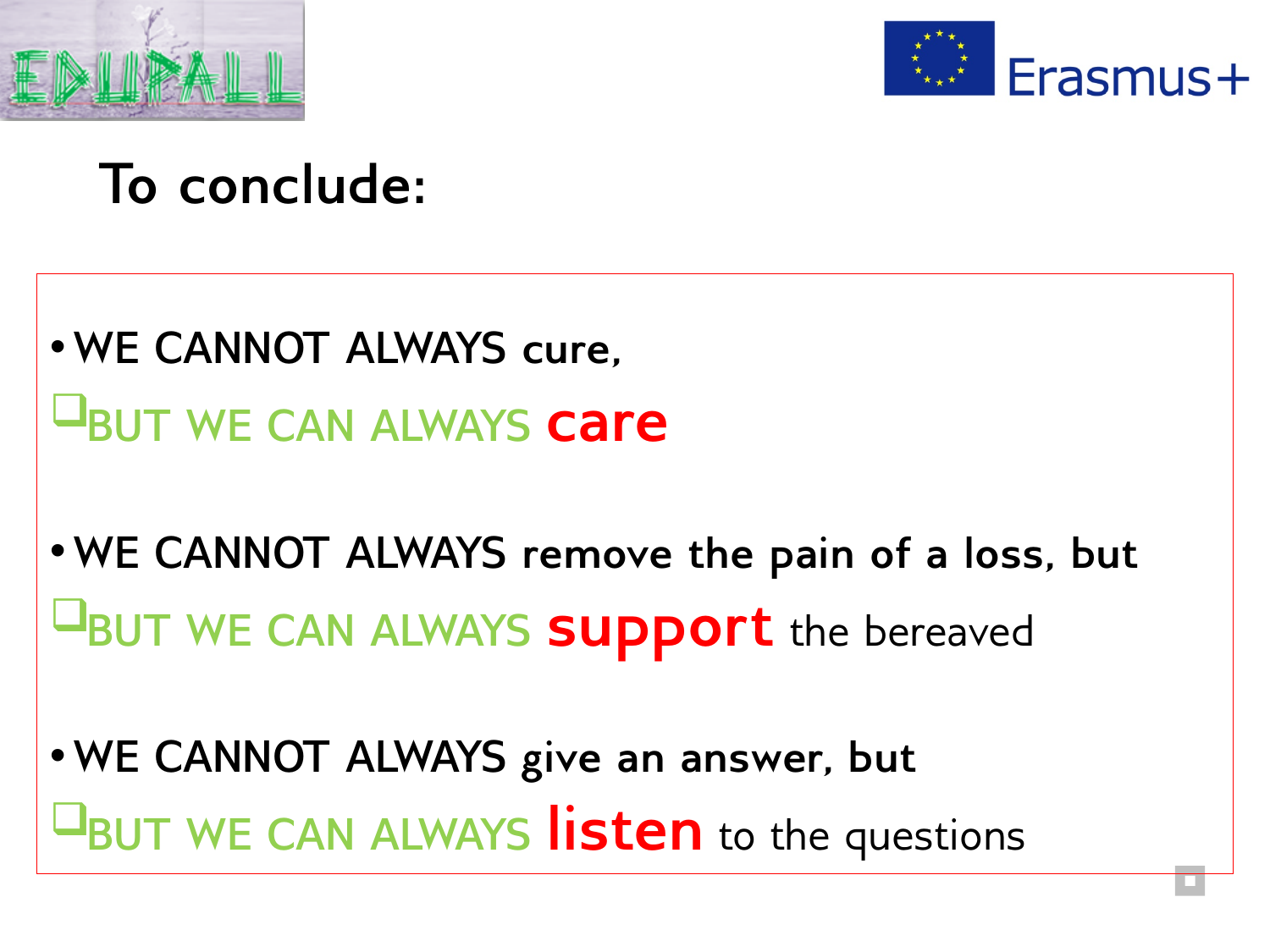

# To conclude:

WE CANNOT ALWAYS cure,
BUT WE CAN ALWAYS care

WE CANNOT ALWAYS remove the pain of a loss, but
BUT WE CAN ALWAYS support the bereaved

WE CANNOT ALWAYS give an answer, but
BUT WE CAN ALWAYS listen to the questions